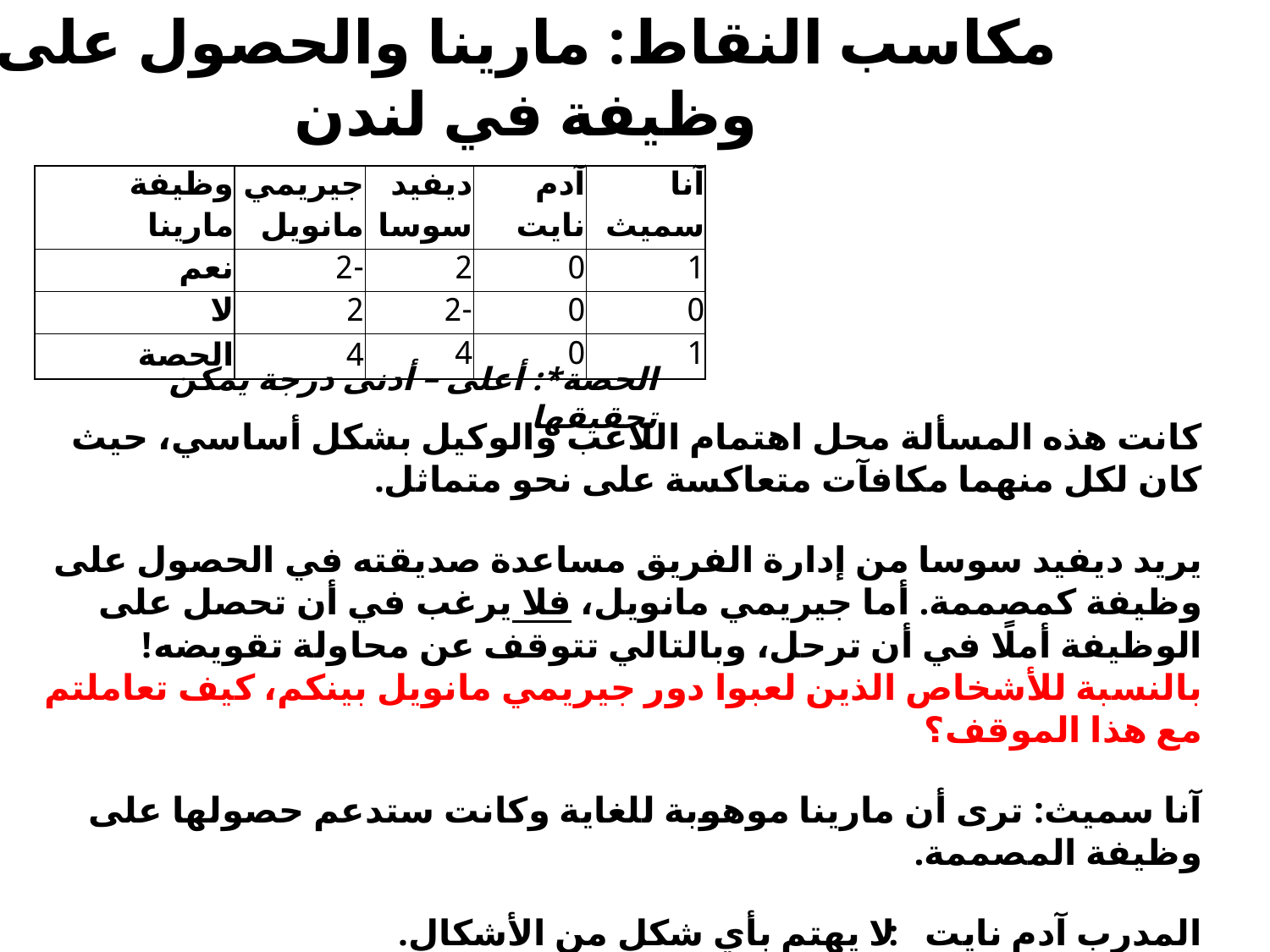

# مكاسب النقاط: مارينا والحصول على وظيفة في لندن
| وظيفة مارينا | جيريمي مانويل | ديفيد سوسا | آدم نايت | آنا سميث |
| --- | --- | --- | --- | --- |
| نعم | -2 | 2 | 0 | 1 |
| لا | 2 | -2 | 0 | 0 |
| الحصة | 4 | 4 | 0 | 1 |
الحصة*: أعلى – أدنى درجة يمكن تحقيقها
كانت هذه المسألة محل اهتمام اللاعب والوكيل بشكل أساسي، حيث كان لكل منهما مكافآت متعاكسة على نحو متماثل.

يريد ديفيد سوسا من إدارة الفريق مساعدة صديقته في الحصول على وظيفة كمصممة. أما جيريمي مانويل، فلا يرغب في أن تحصل على الوظيفة أملًا في أن ترحل، وبالتالي تتوقف عن محاولة تقويضه! بالنسبة للأشخاص الذين لعبوا دور جيريمي مانويل بينكم، كيف تعاملتم مع هذا الموقف؟

آنا سميث: ترى أن مارينا موهوبة للغاية وكانت ستدعم حصولها على وظيفة المصممة.

المدرب آدم نايت:  لا يهتم بأي شكل من الأشكال.